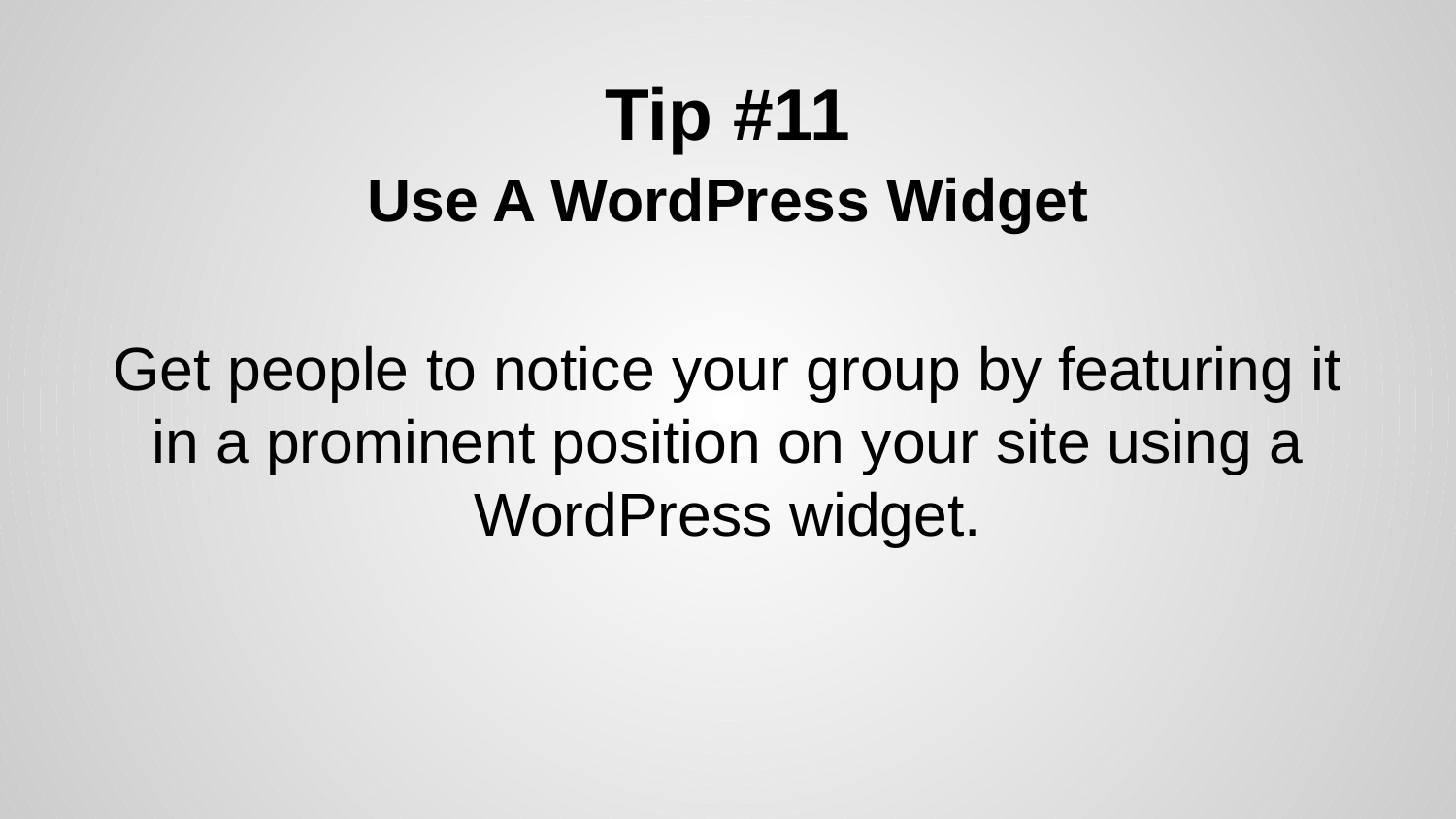

# Tip #11

Use A WordPress Widget

Get people to notice your group by featuring it in a prominent position on your site using a WordPress widget.